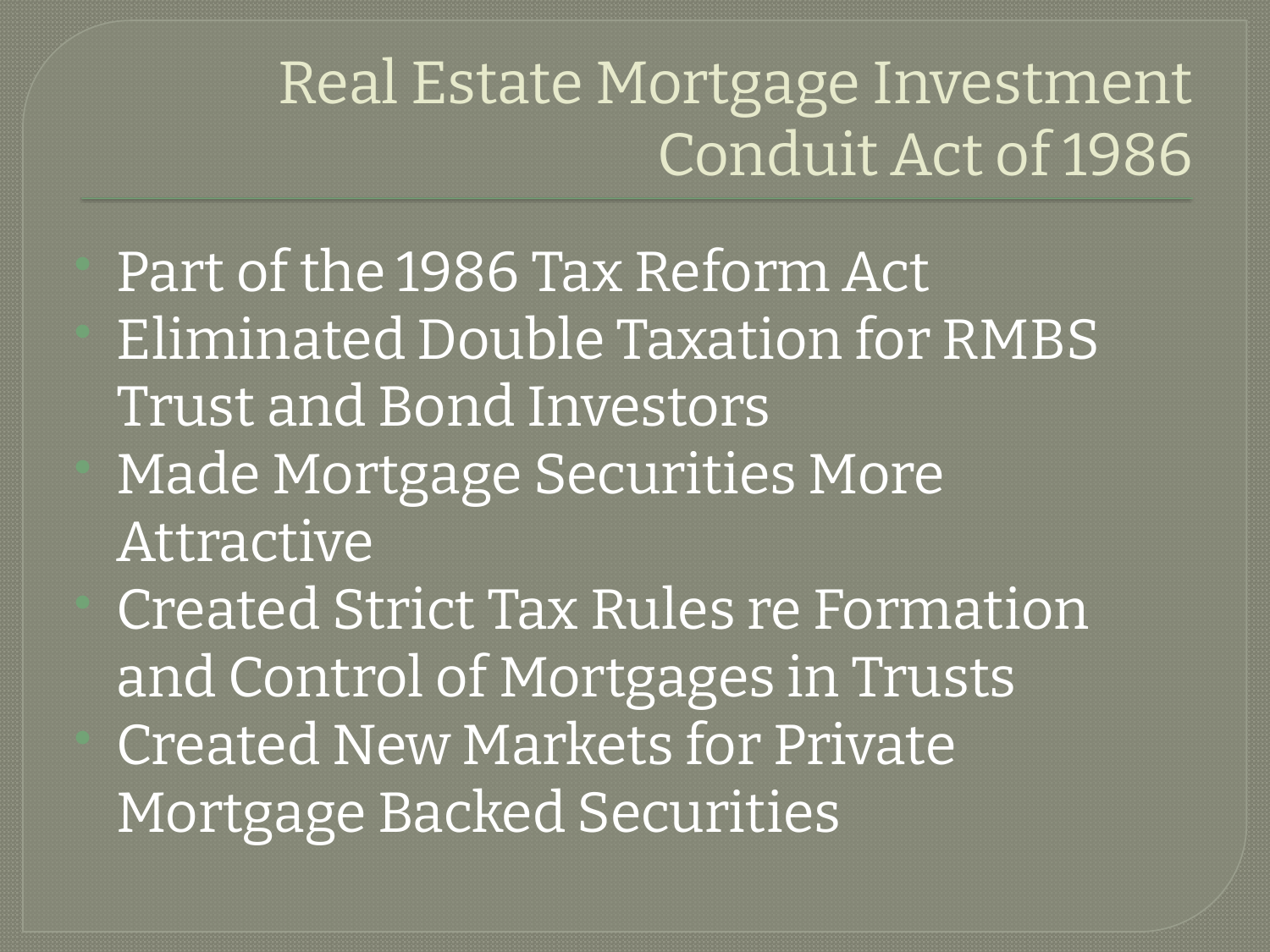

# Real Estate Mortgage Investment Conduit Act of 1986
Part of the 1986 Tax Reform Act
Eliminated Double Taxation for RMBS Trust and Bond Investors
Made Mortgage Securities More Attractive
Created Strict Tax Rules re Formation and Control of Mortgages in Trusts
Created New Markets for Private Mortgage Backed Securities